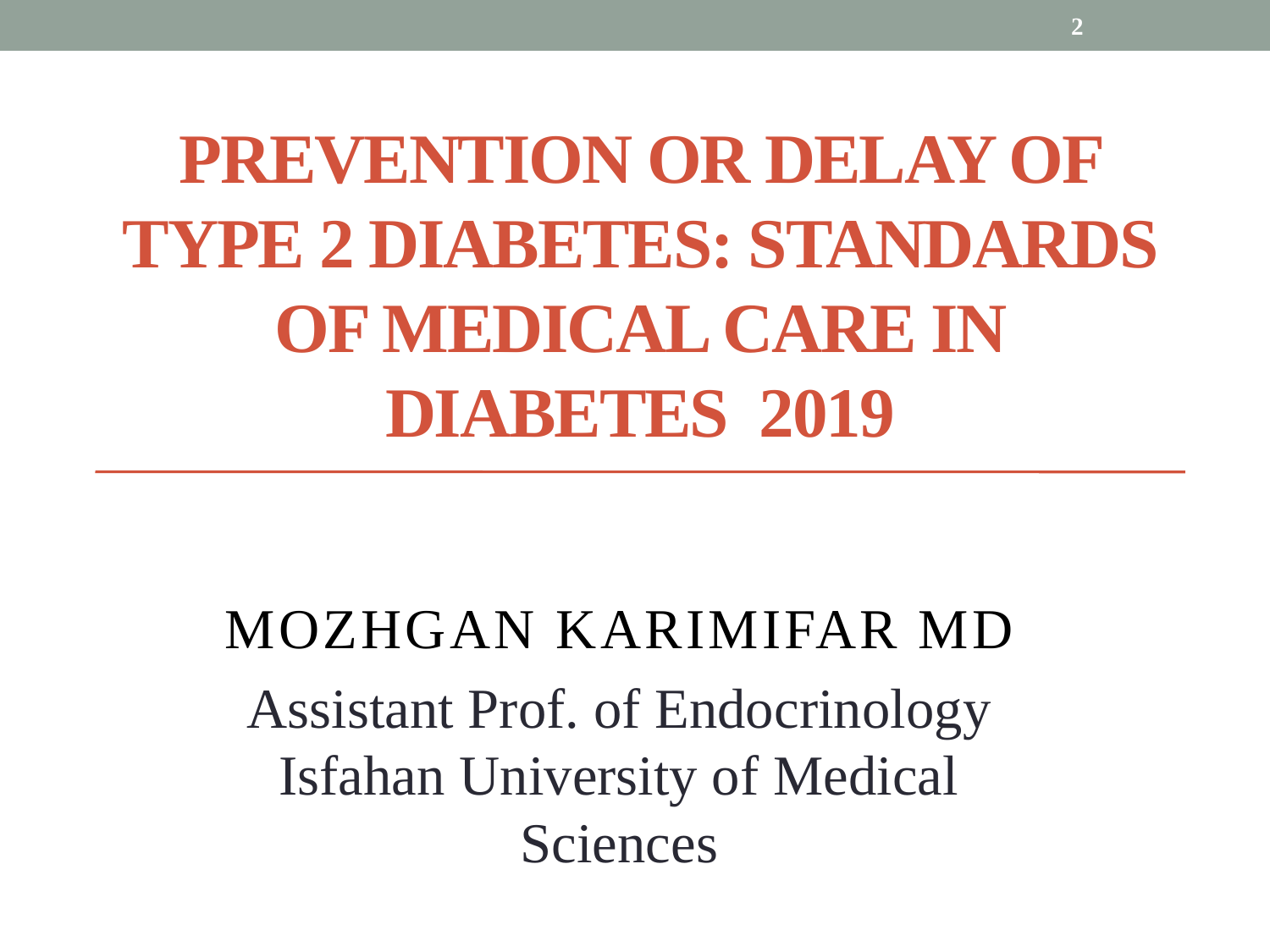

2
# Prevention or Delay of Type 2 Diabetes: Standards of Medical Care in Diabetes  2019
Mozhgan Karimifar MD
Assistant Prof. of Endocrinology
Isfahan University of Medical Sciences